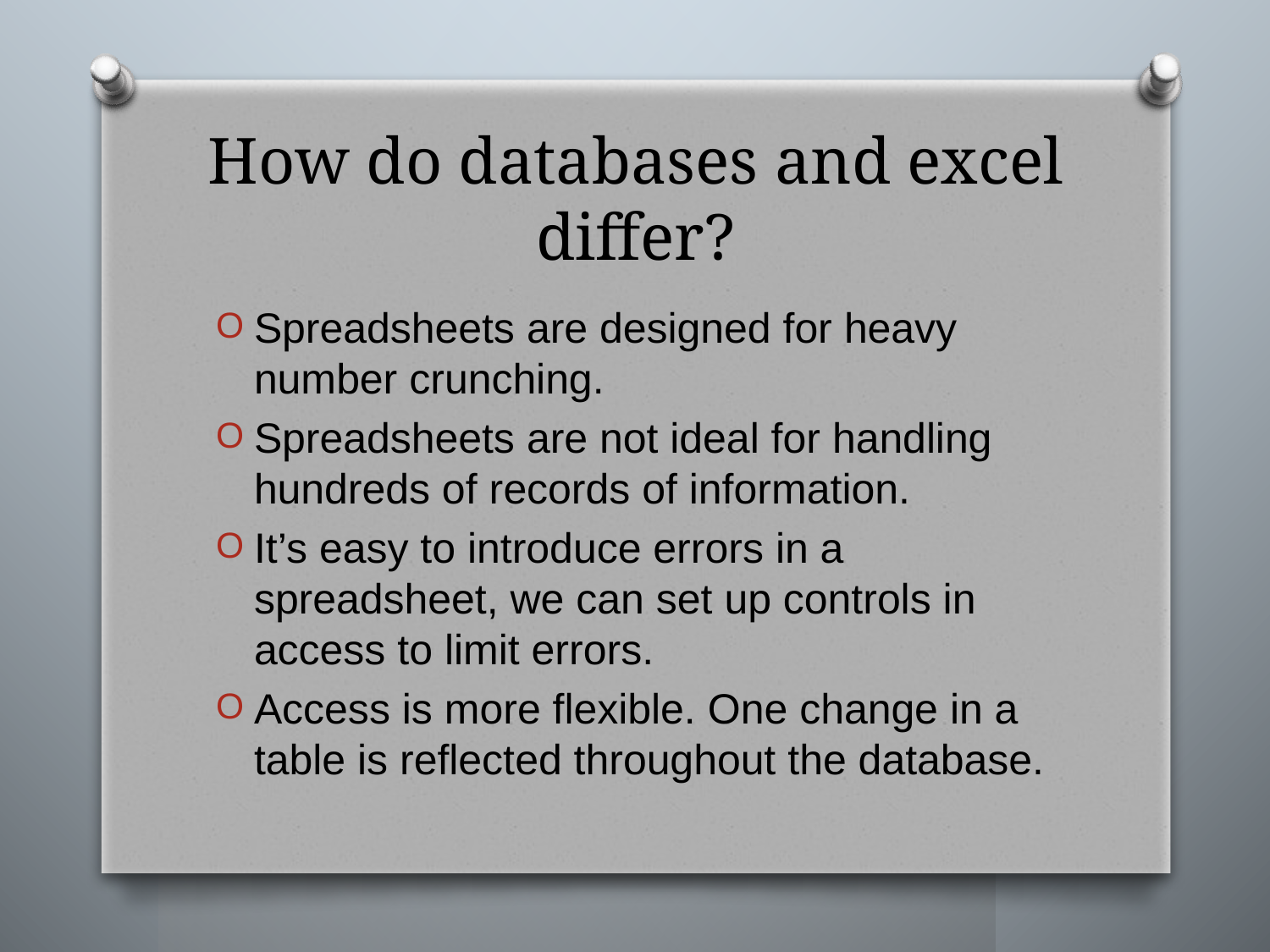

# How do databases and excel differ?
Spreadsheets are designed for heavy number crunching.
Spreadsheets are not ideal for handling hundreds of records of information.
It’s easy to introduce errors in a spreadsheet, we can set up controls in access to limit errors.
Access is more flexible. One change in a table is reflected throughout the database.